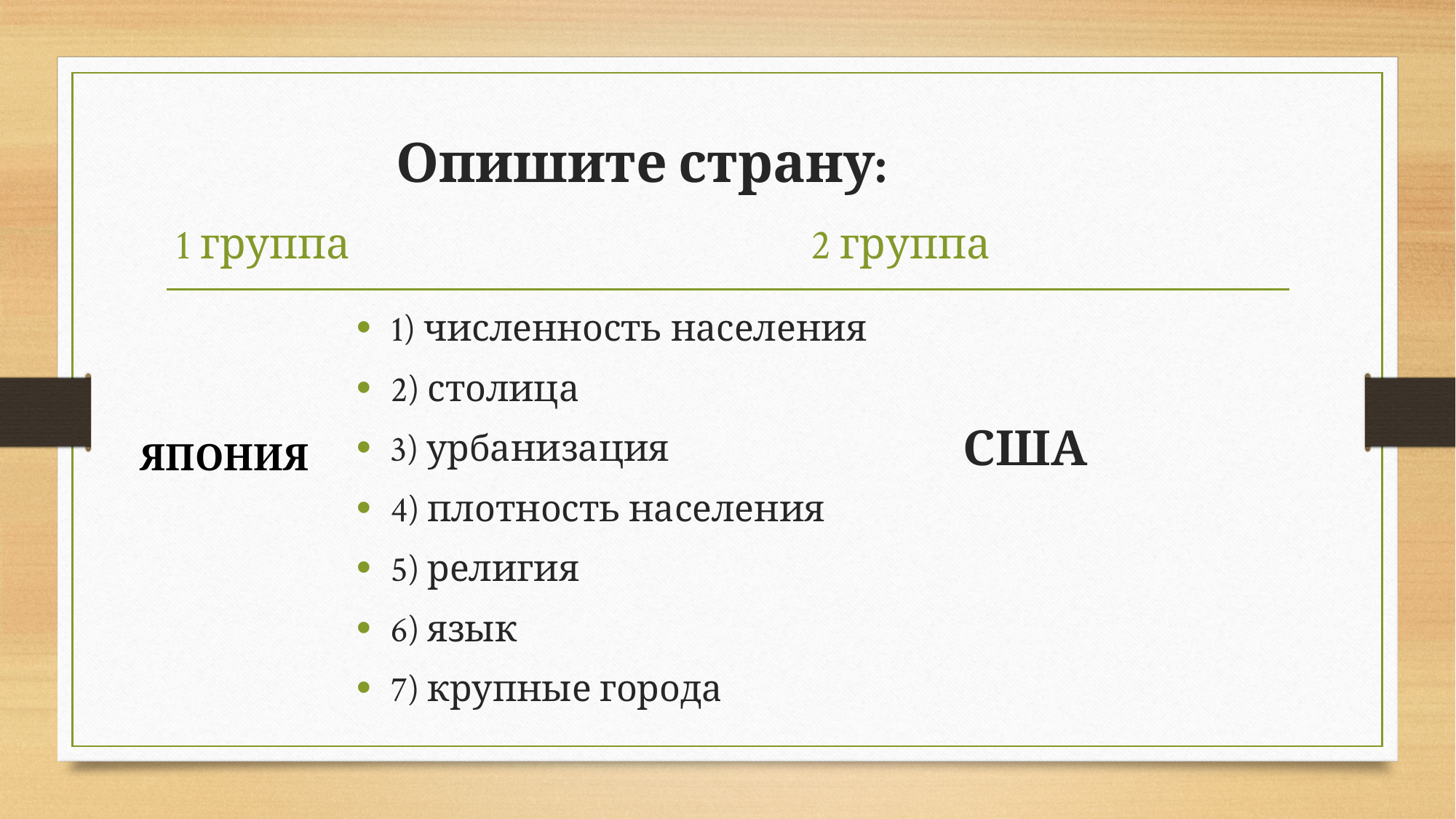

# Опишите страну:
1 группа
2 группа
1) численность населения
2) столица
3) урбанизация
4) плотность населения
5) религия
6) язык
7) крупные города
США
ЯПОНИЯ